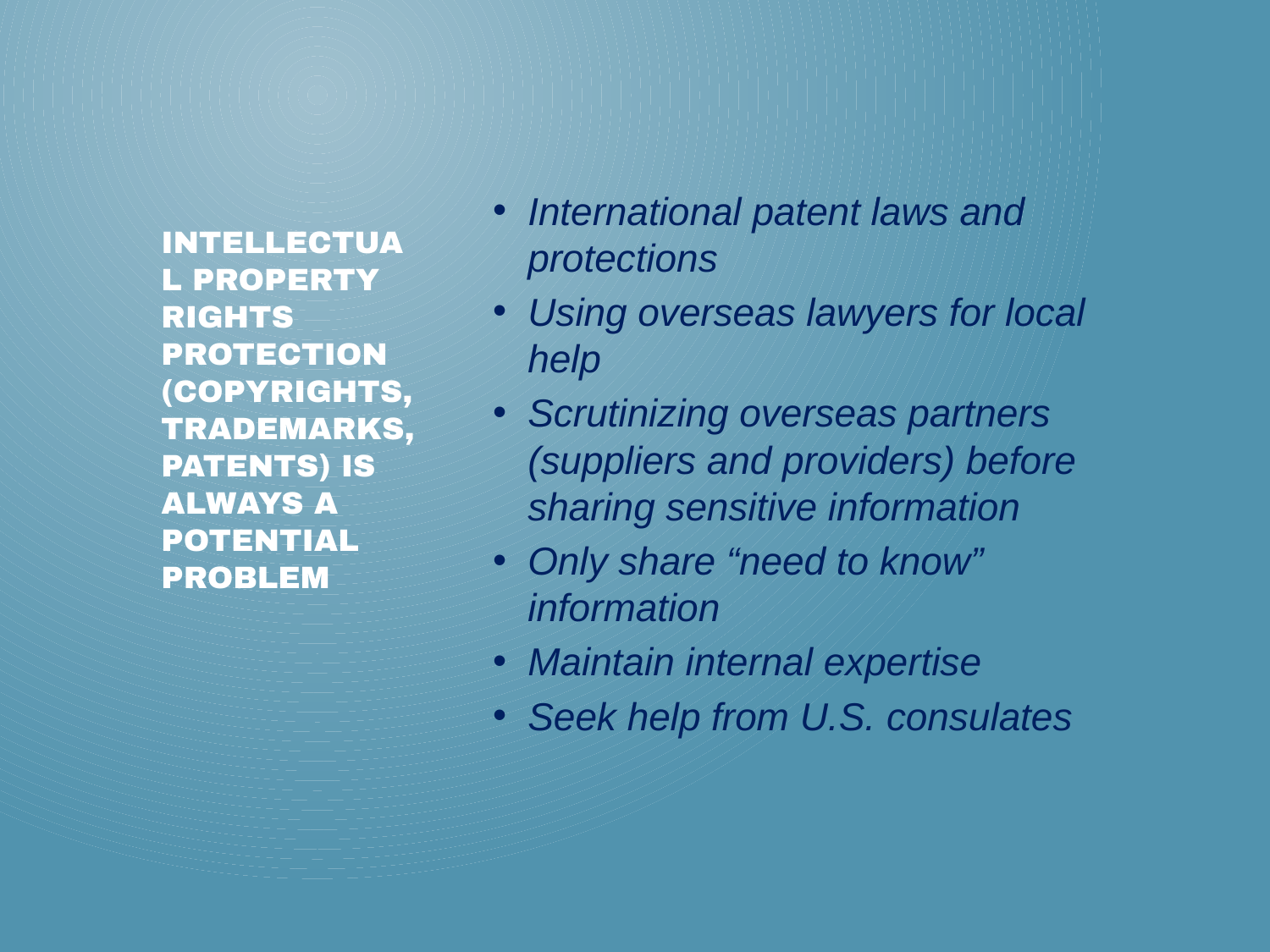

International patent laws and protections
Using overseas lawyers for local help
Scrutinizing overseas partners (suppliers and providers) before sharing sensitive information
Only share “need to know” information
Maintain internal expertise
Seek help from U.S. consulates

# Intellectual property rights protection (copyrights, trademarks, patents) is always a potential problem